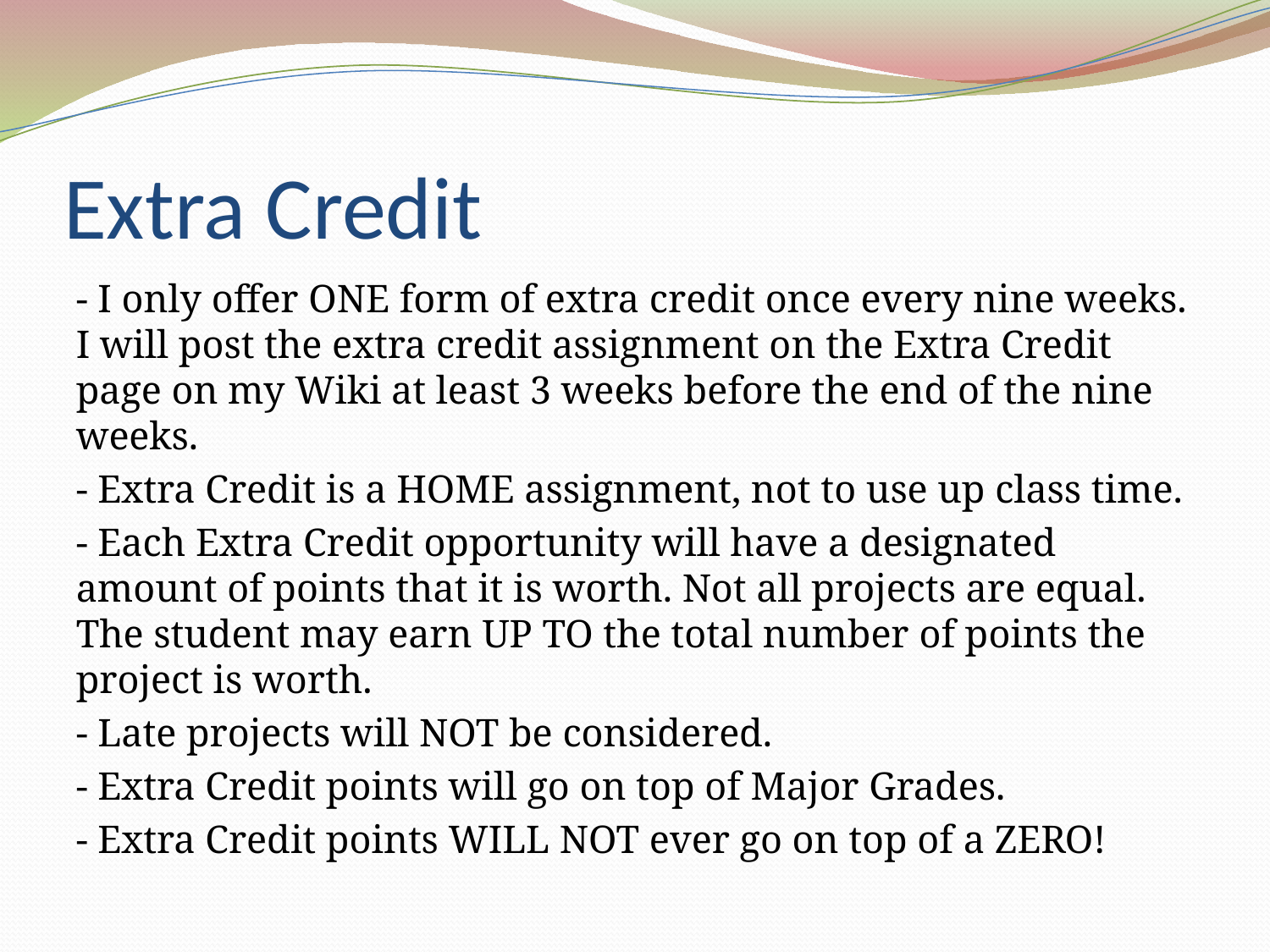

# Extra Credit
- I only offer ONE form of extra credit once every nine weeks. I will post the extra credit assignment on the Extra Credit page on my Wiki at least 3 weeks before the end of the nine weeks.
- Extra Credit is a HOME assignment, not to use up class time.
- Each Extra Credit opportunity will have a designated amount of points that it is worth. Not all projects are equal. The student may earn UP TO the total number of points the project is worth.
- Late projects will NOT be considered.
- Extra Credit points will go on top of Major Grades.
- Extra Credit points WILL NOT ever go on top of a ZERO!